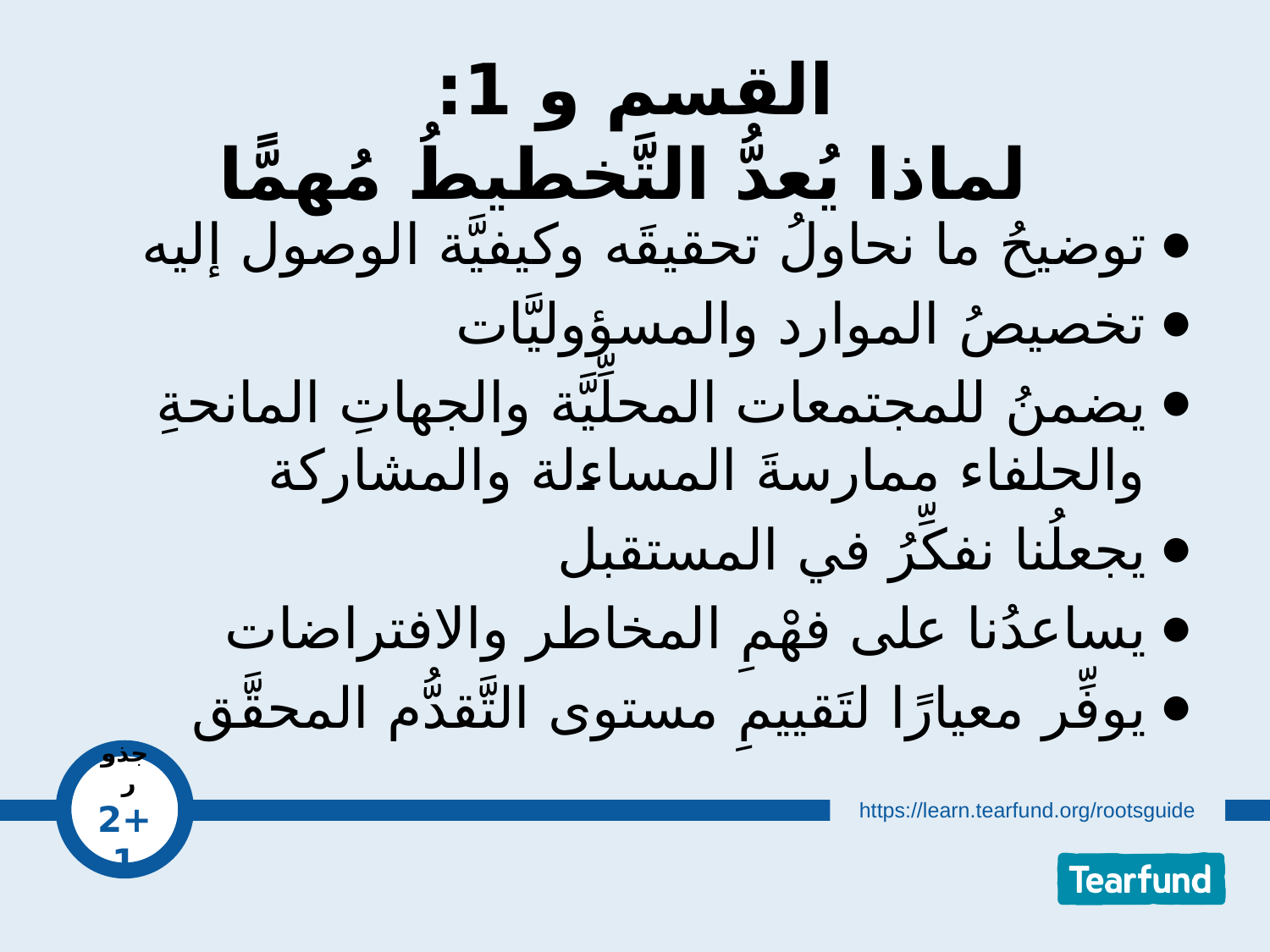

# القسم و 1:
 لماذا يُعدُّ التَّخطيطُ مُهمًّا
توضيحُ ما نحاولُ تحقيقَه وكيفيَّة الوصول إليه
تخصيصُ الموارد والمسؤوليَّات
يضمنُ للمجتمعات المحلِّيَّة والجهاتِ المانحةِ والحلفاء ممارسةَ المساءلة والمشاركة
يجعلُنا نفكِّرُ في المستقبل
يساعدُنا على فهْمِ المخاطر والافتراضات
يوفِّر معيارًا لتَقييمِ مستوى التَّقدُّم المحقَّق